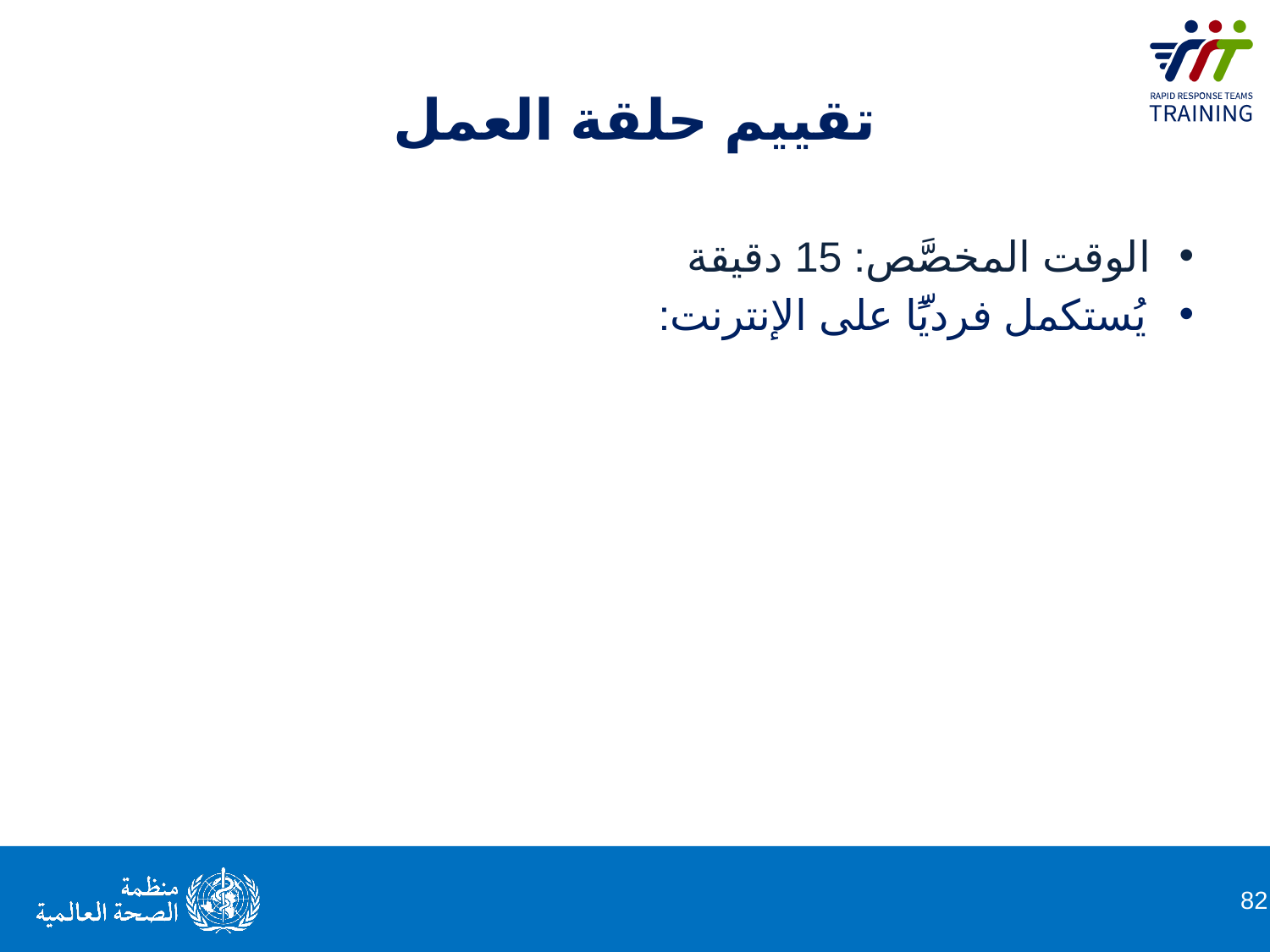

# تقييم حلقة العمل
الوقت المخصَّص: 15 دقيقة
يُستكمل فرديًّا على الإنترنت: